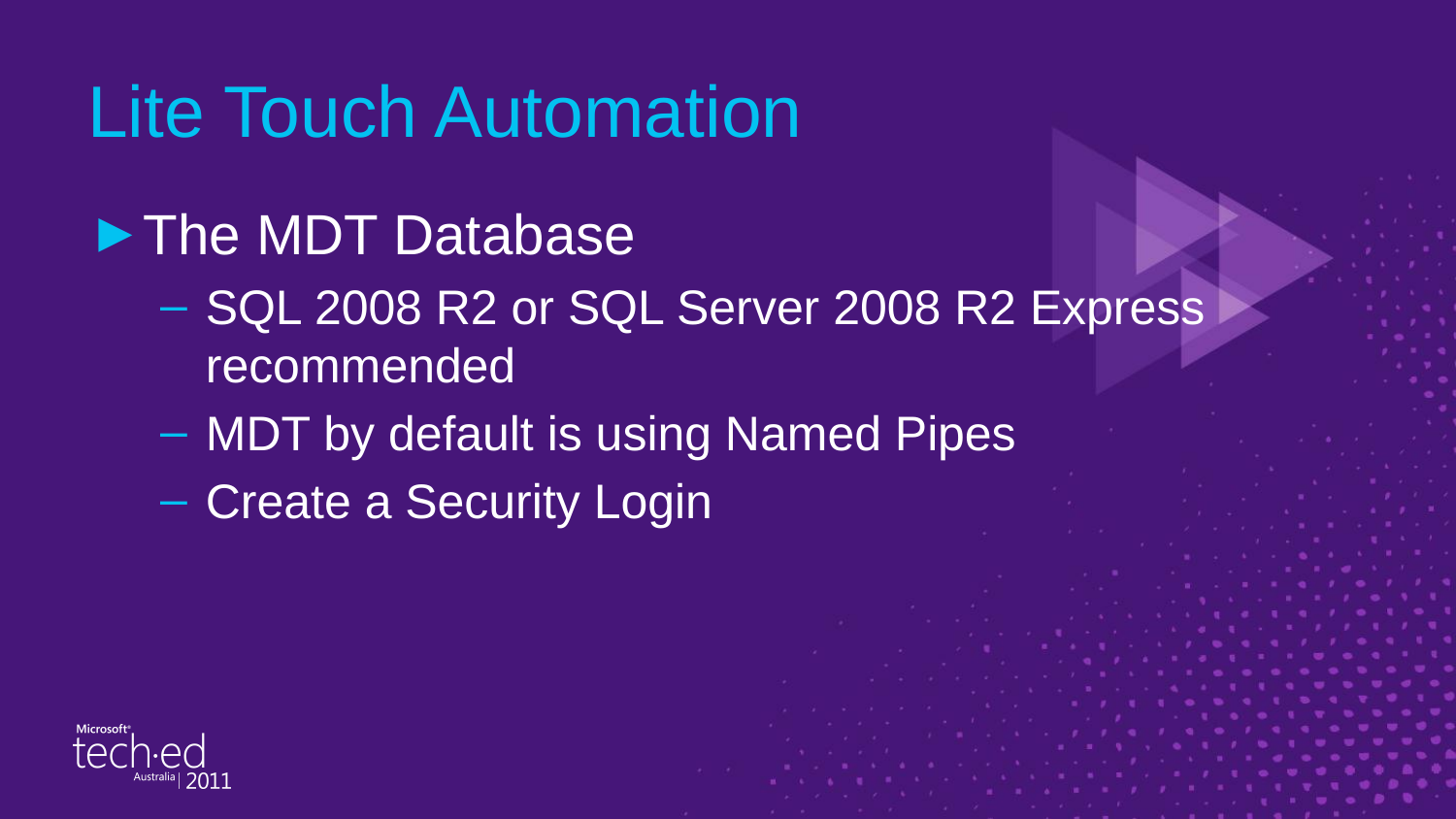

# Lite Touch Automation
The MDT Database
SQL 2008 R2 or SQL Server 2008 R2 Express recommended
MDT by default is using Named Pipes
Create a Security Login